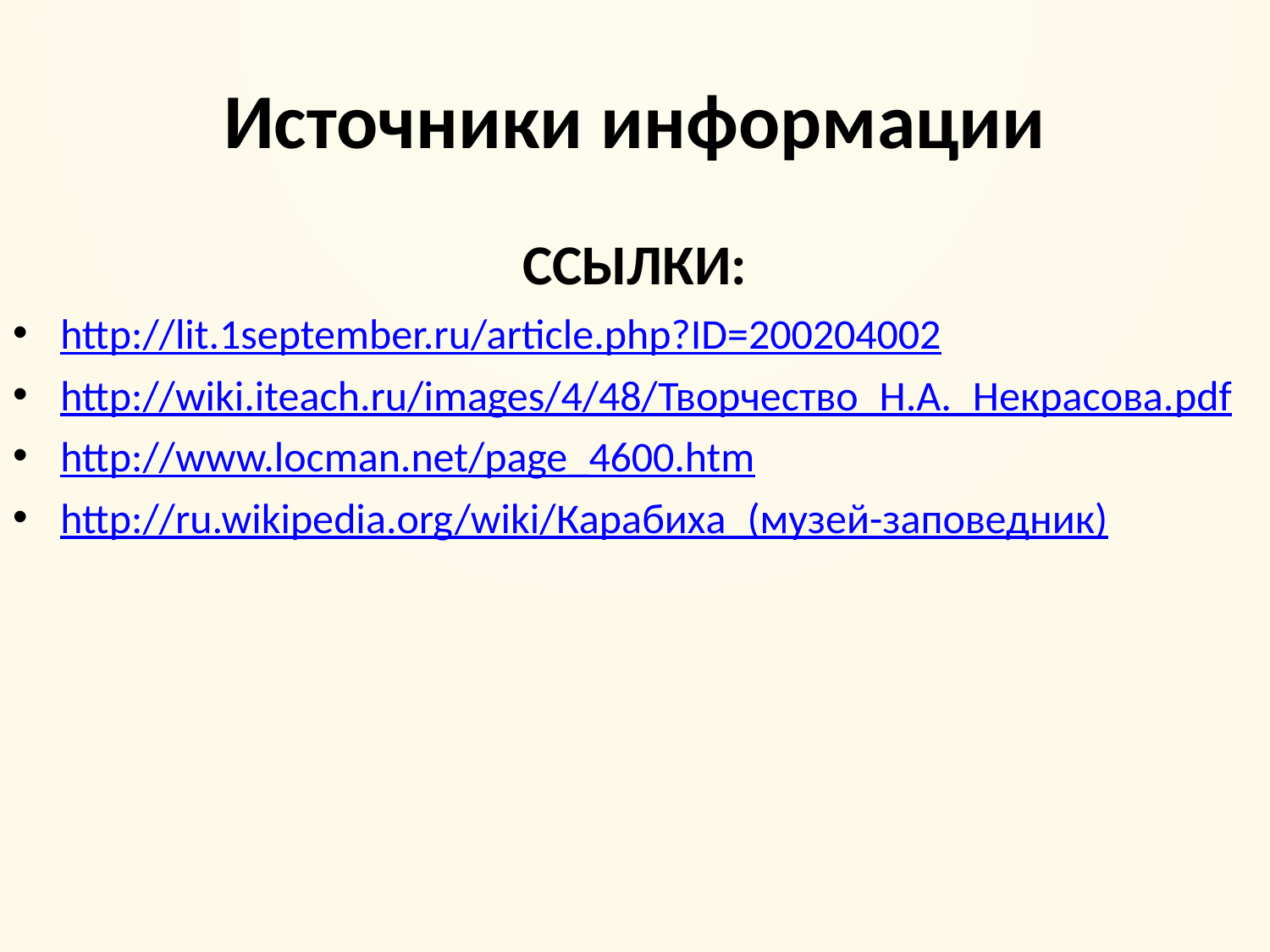

# Источники информации
ССЫЛКИ:
http://lit.1september.ru/article.php?ID=200204002
http://wiki.iteach.ru/images/4/48/Творчество_Н.А._Некрасова.pdf
http://www.locman.net/page_4600.htm
http://ru.wikipedia.org/wiki/Карабиха_(музей-заповедник)